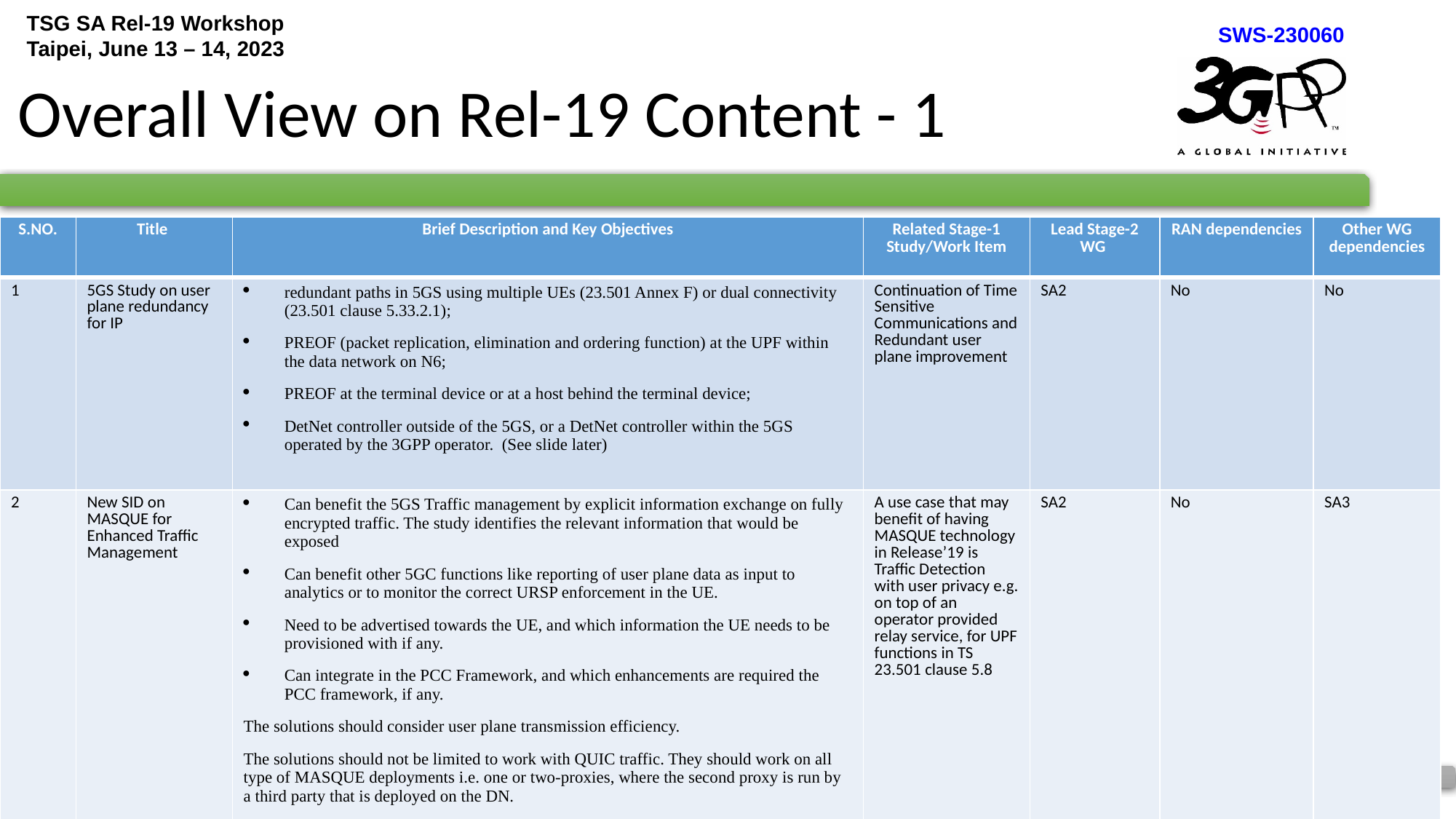

# Overall View on Rel-19 Content - 1
| S.NO. | Title | Brief Description and Key Objectives | Related Stage-1 Study/Work Item | Lead Stage-2 WG | RAN dependencies | Other WG dependencies |
| --- | --- | --- | --- | --- | --- | --- |
| 1 | 5GS Study on user plane redundancy for IP | redundant paths in 5GS using multiple UEs (23.501 Annex F) or dual connectivity (23.501 clause 5.33.2.1); PREOF (packet replication, elimination and ordering function) at the UPF within the data network on N6; PREOF at the terminal device or at a host behind the terminal device; DetNet controller outside of the 5GS, or a DetNet controller within the 5GS operated by the 3GPP operator. (See slide later) | Continuation of Time Sensitive Communications and Redundant user plane improvement | SA2 | No | No |
| 2 | New SID on MASQUE for Enhanced Traffic Management | Can benefit the 5GS Traffic management by explicit information exchange on fully encrypted traffic. The study identifies the relevant information that would be exposed Can benefit other 5GC functions like reporting of user plane data as input to analytics or to monitor the correct URSP enforcement in the UE. Need to be advertised towards the UE, and which information the UE needs to be provisioned with if any. Can integrate in the PCC Framework, and which enhancements are required the PCC framework, if any. The solutions should consider user plane transmission efficiency. The solutions should not be limited to work with QUIC traffic. They should work on all type of MASQUE deployments i.e. one or two-proxies, where the second proxy is run by a third party that is deployed on the DN. | A use case that may benefit of having MASQUE technology in Release’19 is Traffic Detection with user privacy e.g. on top of an operator provided relay service, for UPF functions in TS 23.501 clause 5.8 | SA2 | No | SA3 |